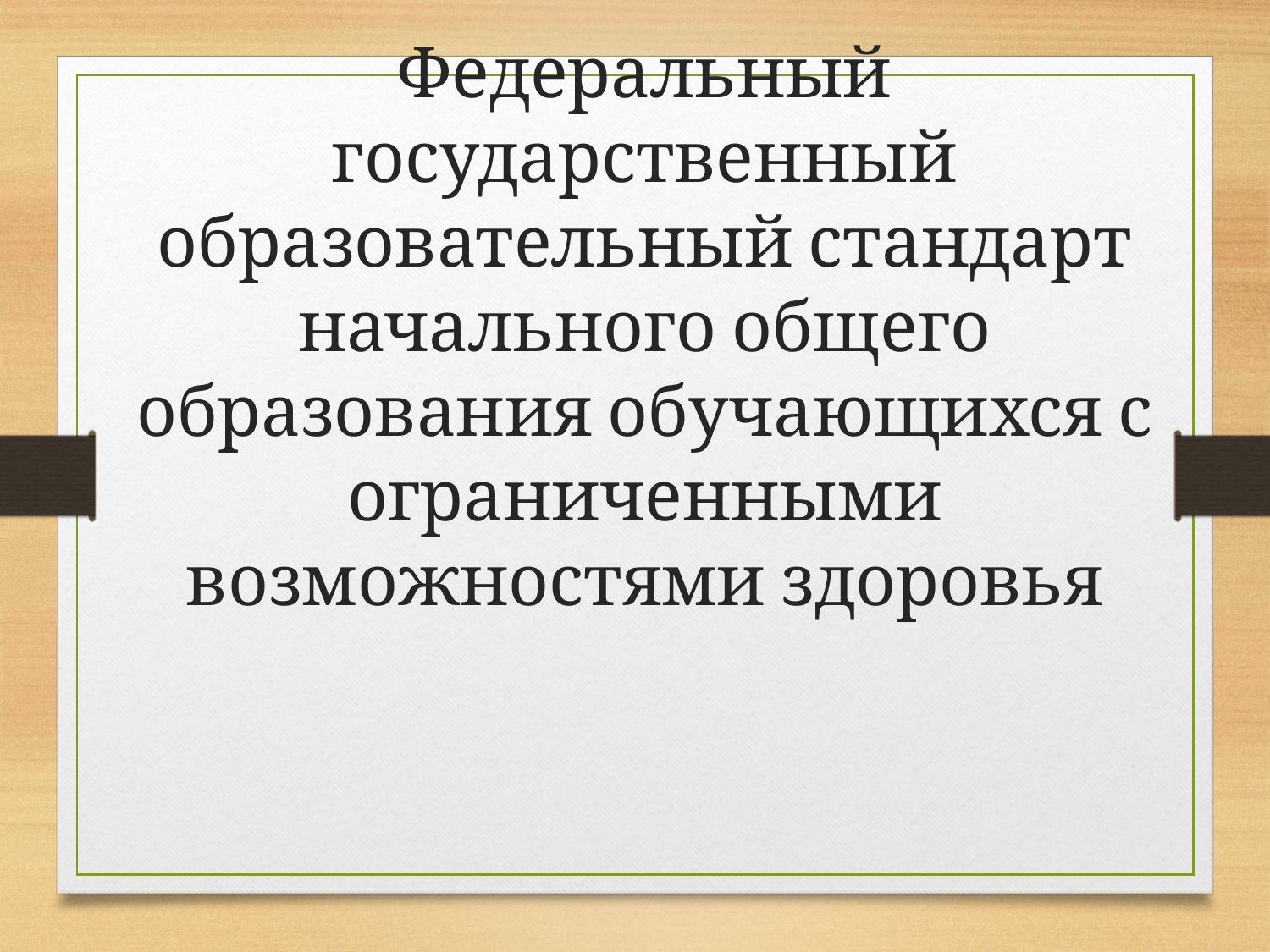

# Федеральный государственный образовательный стандарт начального общего образования обучающихся с ограниченными возможностями здоровья